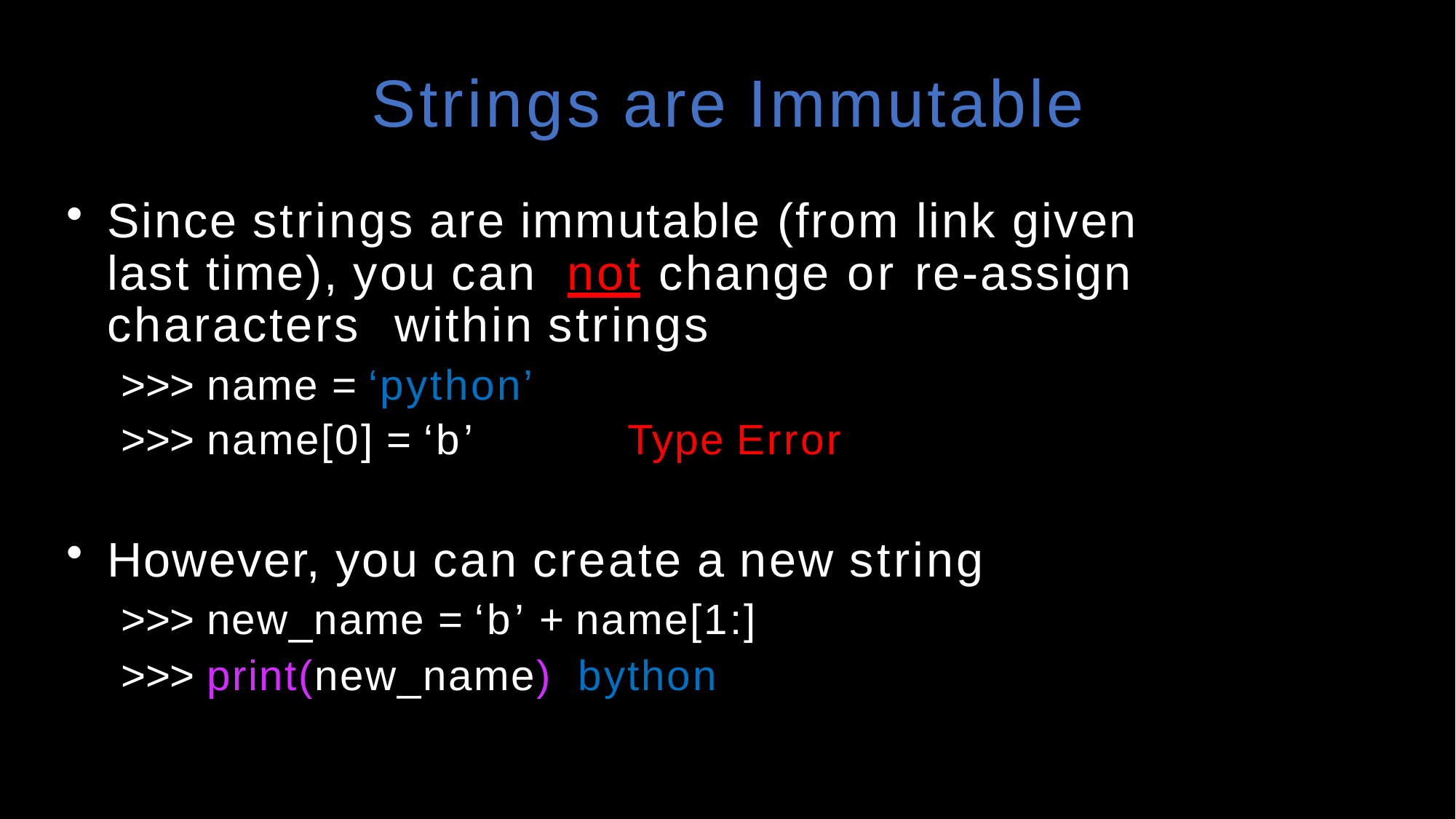

# Strings are Immutable
Since strings are immutable (from link given last time), you can  not change or re-assign characters  within strings
>>> name = ‘python’
>>> name[0] = ‘b’	Type Error

However, you can create a new string
>>> new_name = ‘b’ + name[1:]
>>> print(new_name)  bython